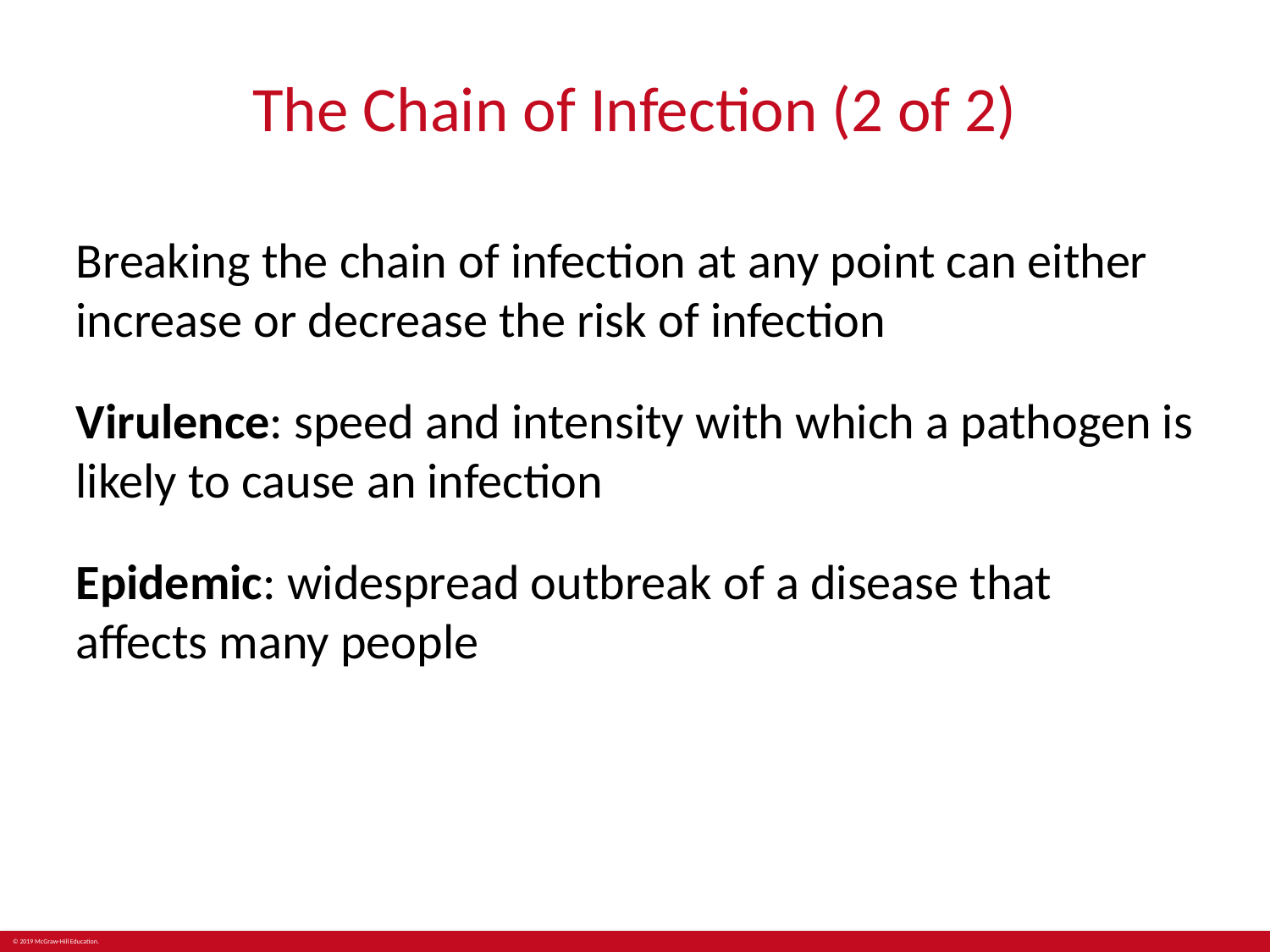

# The Chain of Infection (2 of 2)
Breaking the chain of infection at any point can either increase or decrease the risk of infection
Virulence: speed and intensity with which a pathogen is likely to cause an infection
Epidemic: widespread outbreak of a disease that affects many people